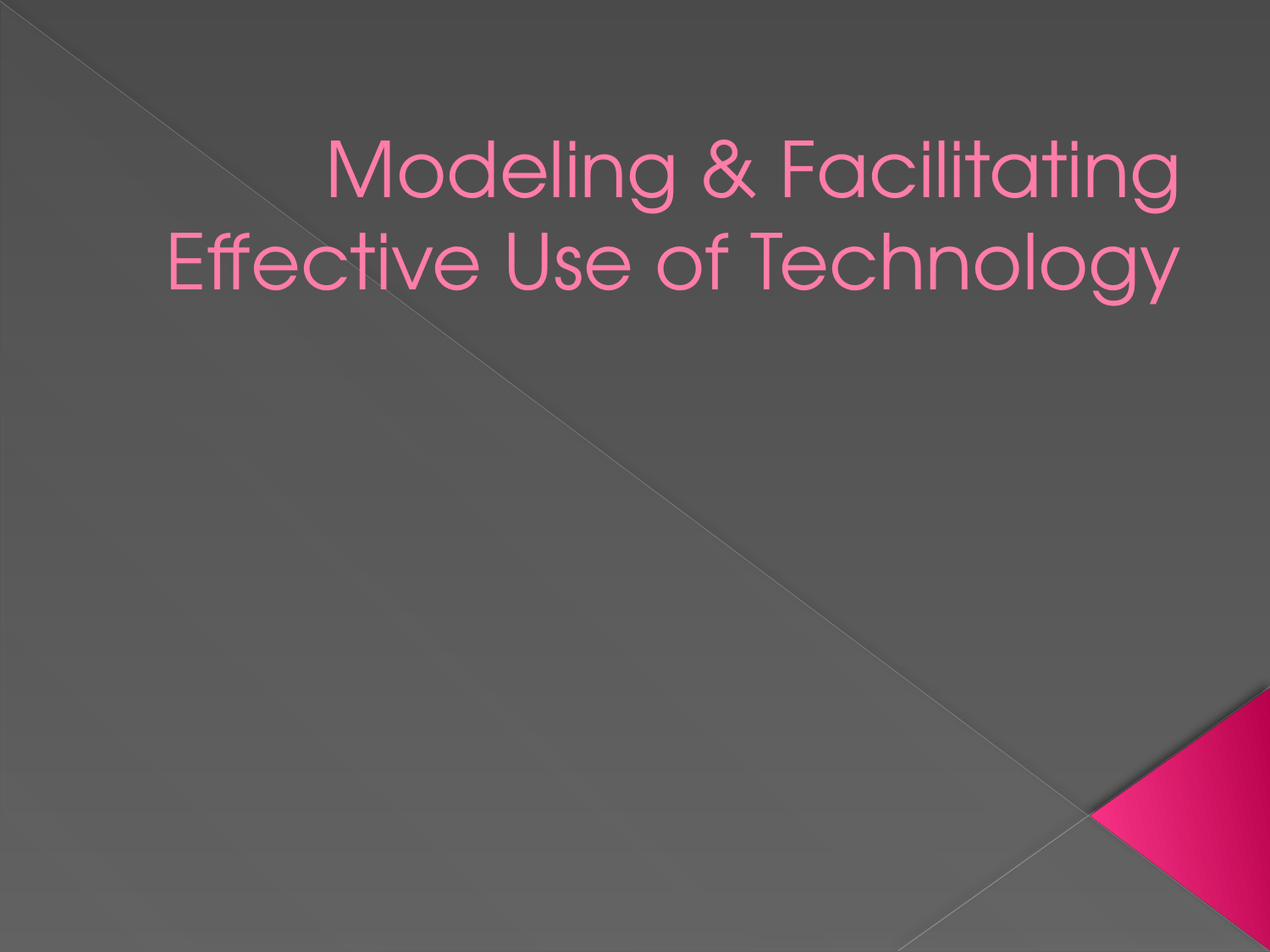

# Modeling & Facilitating Effective Use of Technology